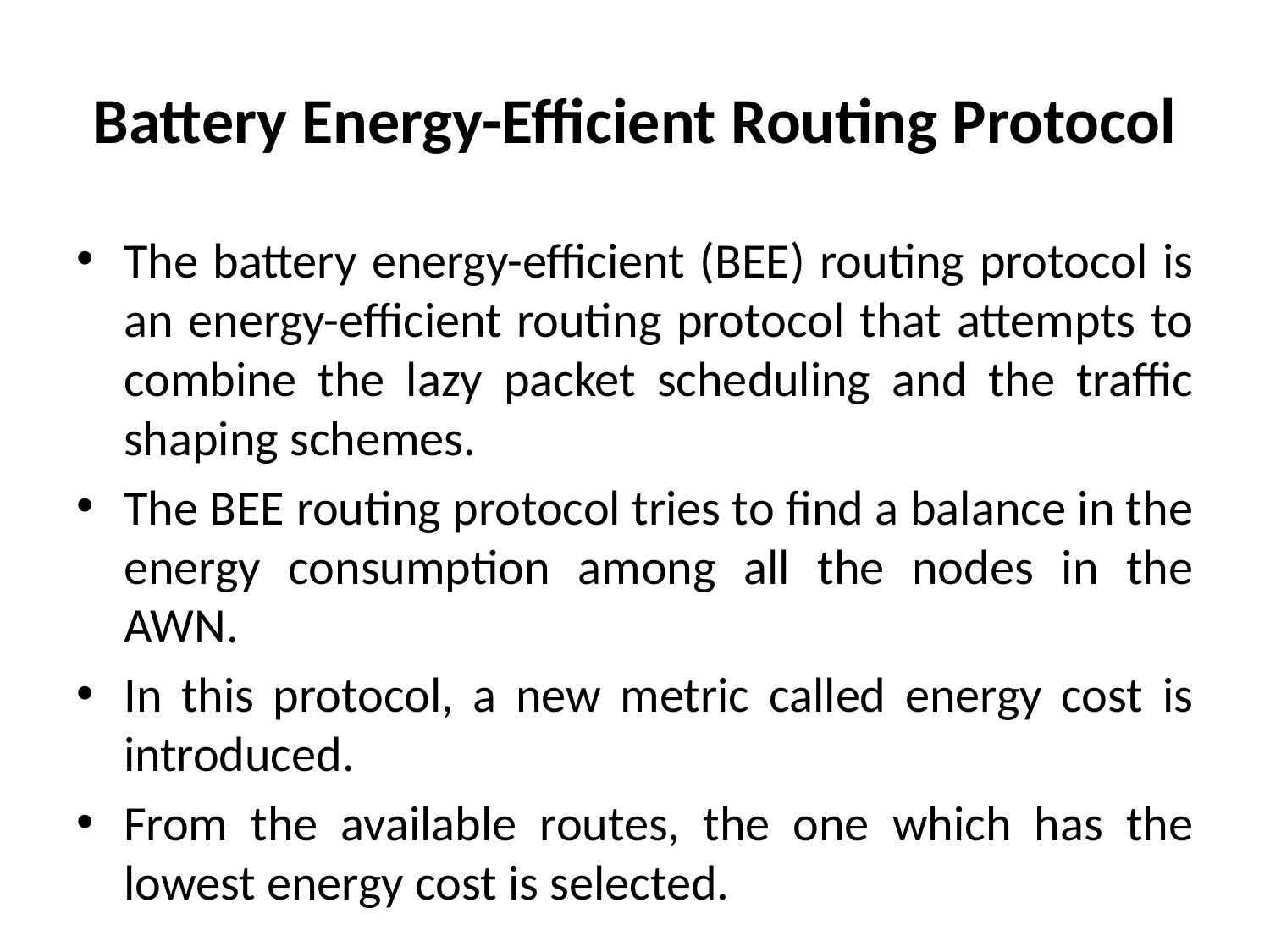

# Battery Energy-Efficient Routing Protocol
The battery energy-efficient (BEE) routing protocol is an energy-efficient routing protocol that attempts to combine the lazy packet scheduling and the traffic shaping schemes.
The BEE routing protocol tries to find a balance in the energy consumption among all the nodes in the AWN.
In this protocol, a new metric called energy cost is introduced.
From the available routes, the one which has the lowest energy cost is selected.